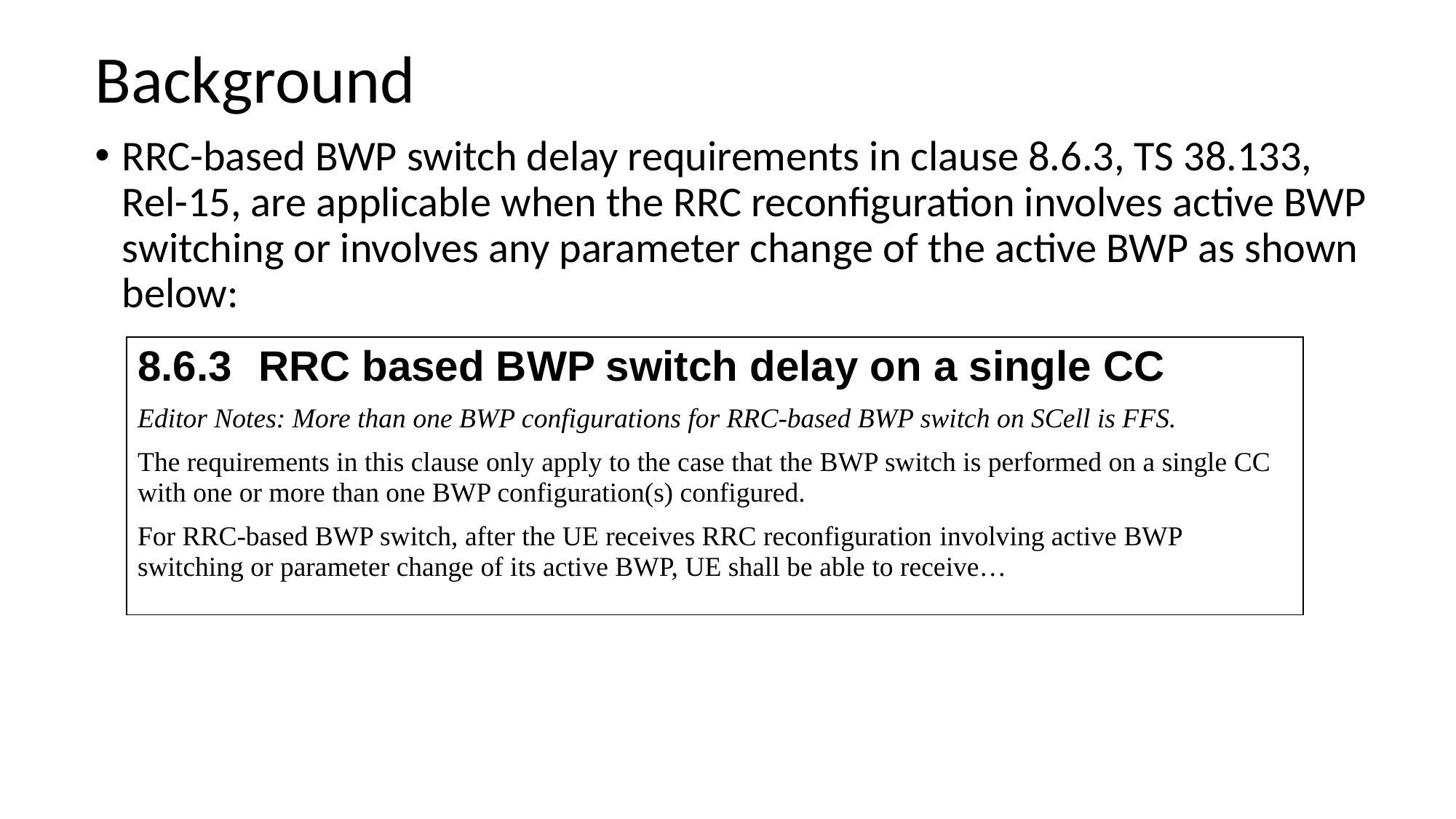

# Background
RRC-based BWP switch delay requirements in clause 8.6.3, TS 38.133, Rel-15, are applicable when the RRC reconfiguration involves active BWP switching or involves any parameter change of the active BWP as shown below:

| 8.6.3 RRC based BWP switch delay on a single CC Editor Notes: More than one BWP configurations for RRC-based BWP switch on SCell is FFS. The requirements in this clause only apply to the case that the BWP switch is performed on a single CC with one or more than one BWP configuration(s) configured. For RRC-based BWP switch, after the UE receives RRC reconfiguration involving active BWP switching or parameter change of its active BWP, UE shall be able to receive… |
| --- |